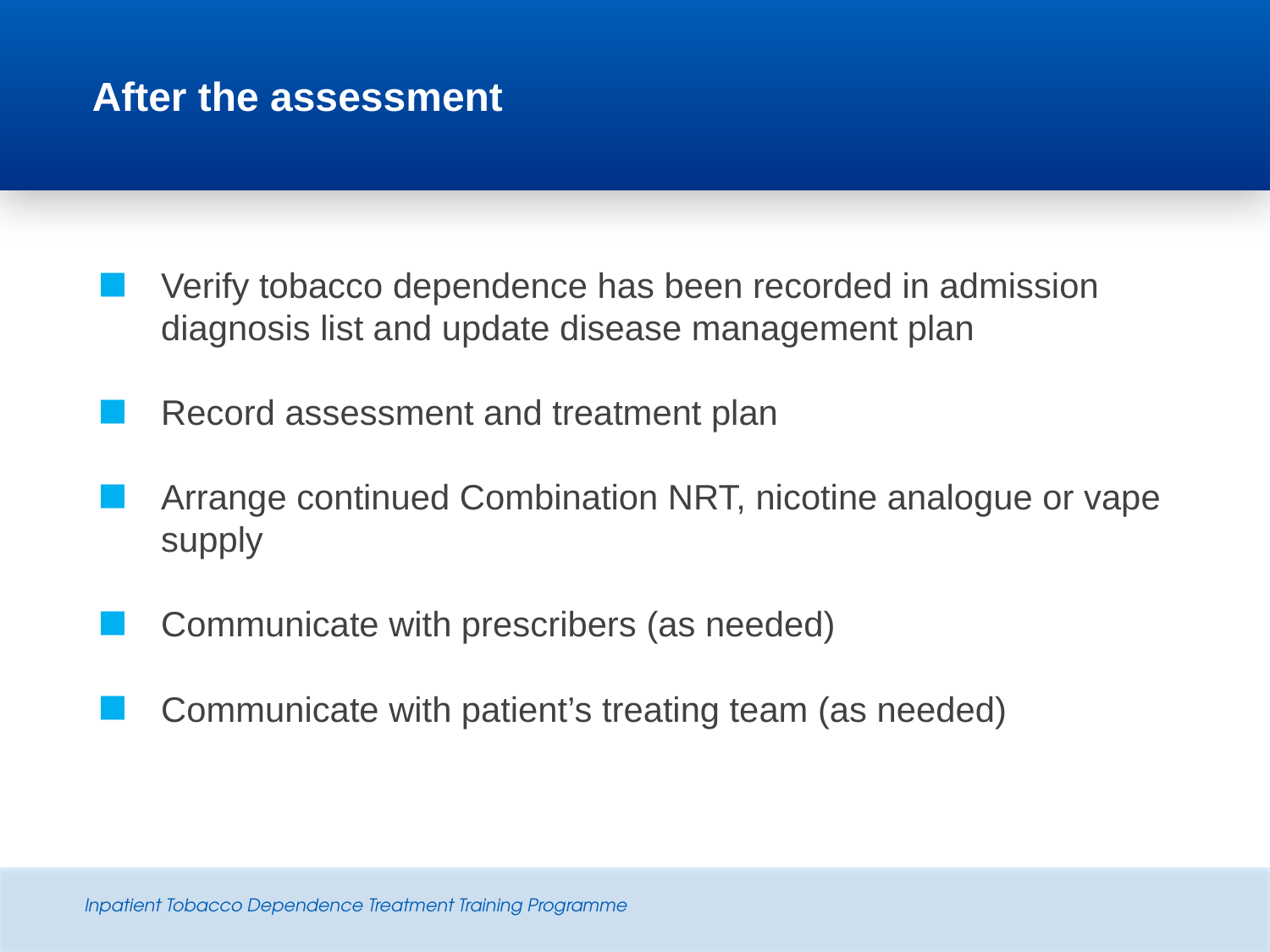

15
After the assessment

Verify tobacco dependence has been recorded in admission diagnosis list and update disease management plan

Record assessment and treatment plan

Arrange continued Combination NRT, nicotine analogue or vape supply

Communicate with prescribers (as needed)

Communicate with patient’s treating team (as needed)

Inpatient Tobacco Dependence Treatment Training Programme